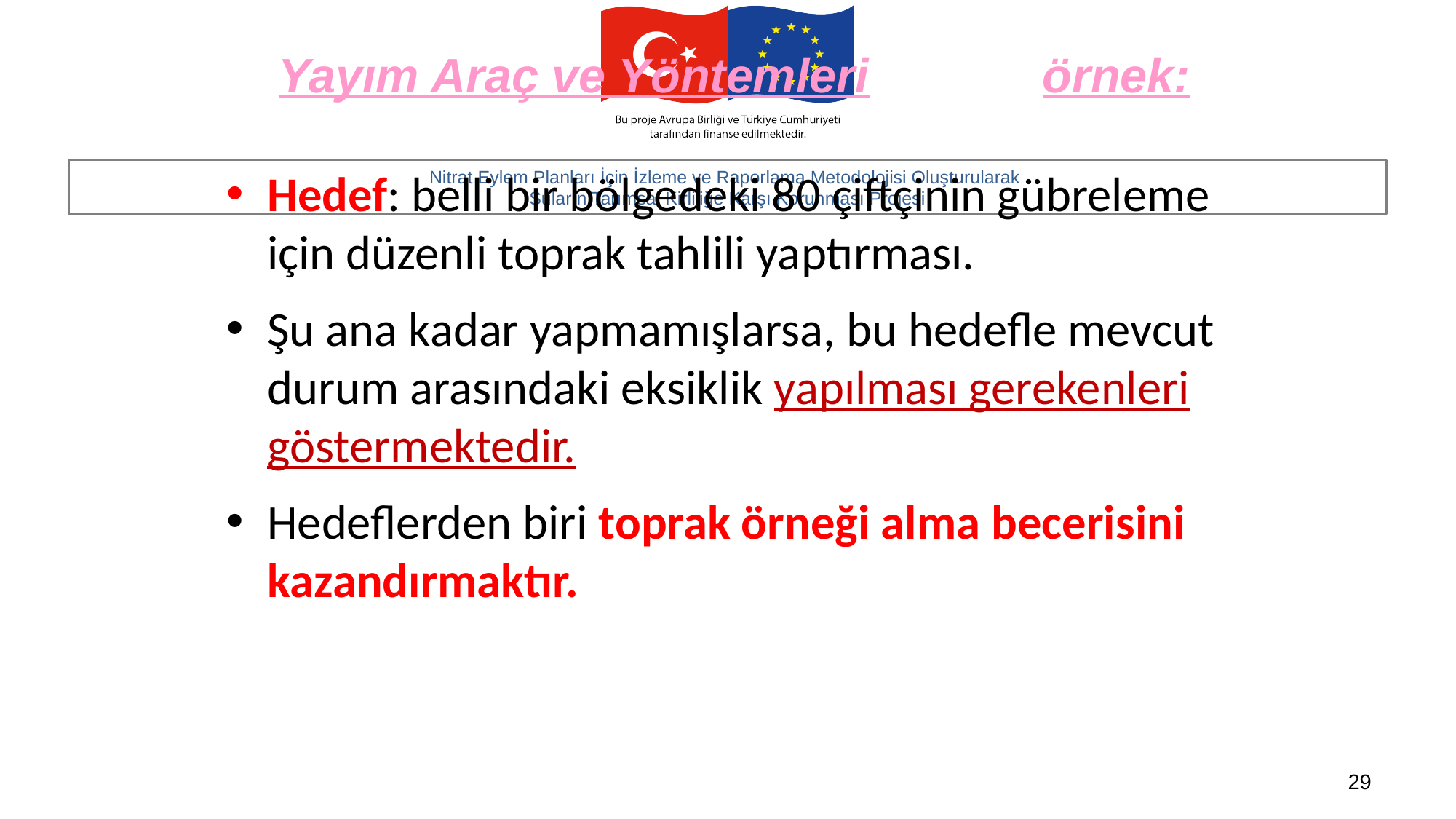

Yayım Araç ve Yöntemleri		örnek:
Hedef: belli bir bölgedeki 80 çiftçinin gübreleme için düzenli toprak tahlili yaptırması.
Şu ana kadar yapmamışlarsa, bu hedefle mevcut durum arasındaki eksiklik yapılması gerekenleri göstermektedir.
Hedeflerden biri toprak örneği alma becerisini kazandırmaktır.
29